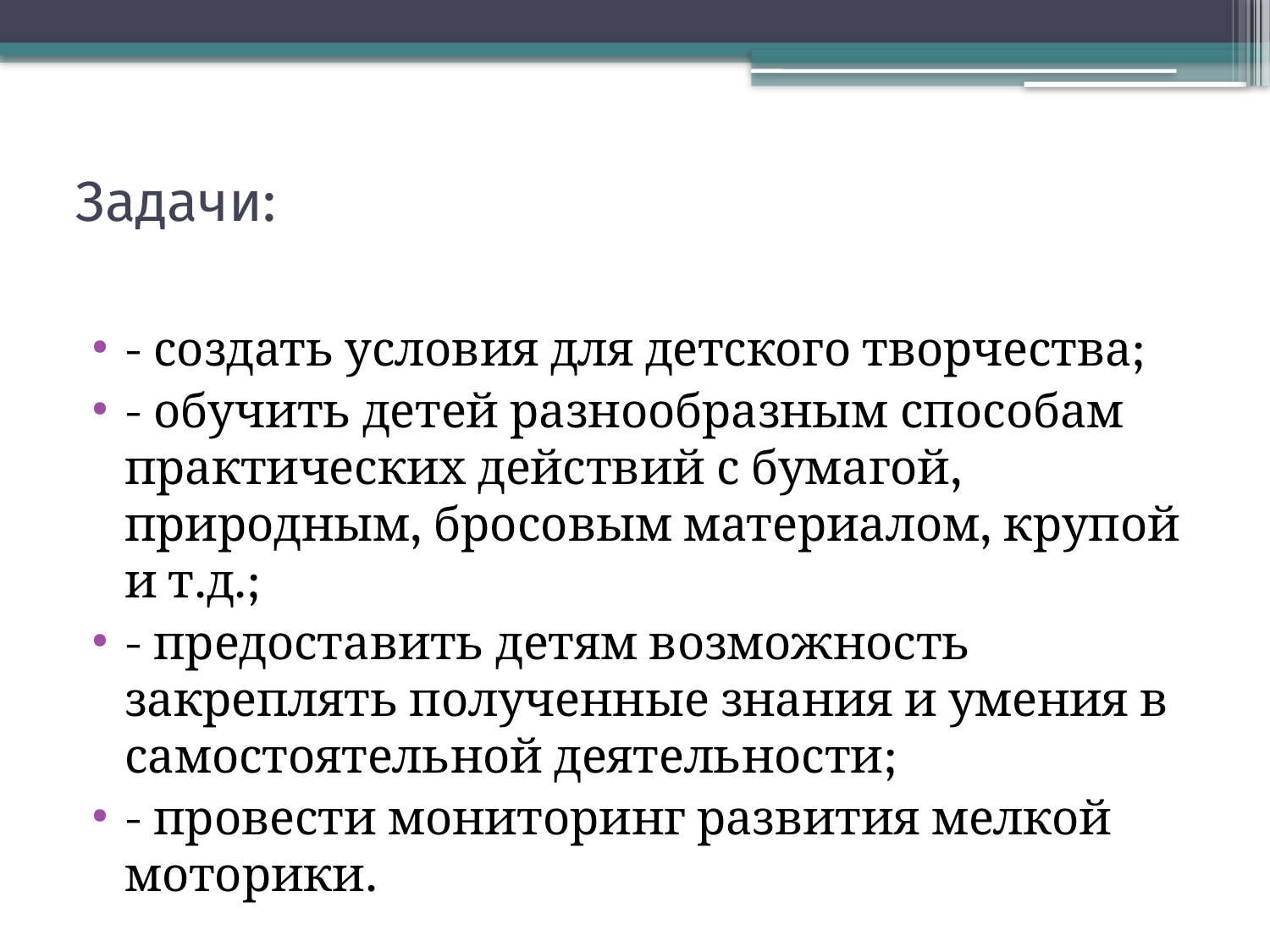

# Задачи:
- создать условия для детского творчества;
- обучить детей разнообразным способам практических действий с бумагой, природным, бросовым материалом, крупой и т.д.;
- предоставить детям возможность закреплять полученные знания и умения в самостоятельной деятельности;
- провести мониторинг развития мелкой моторики.